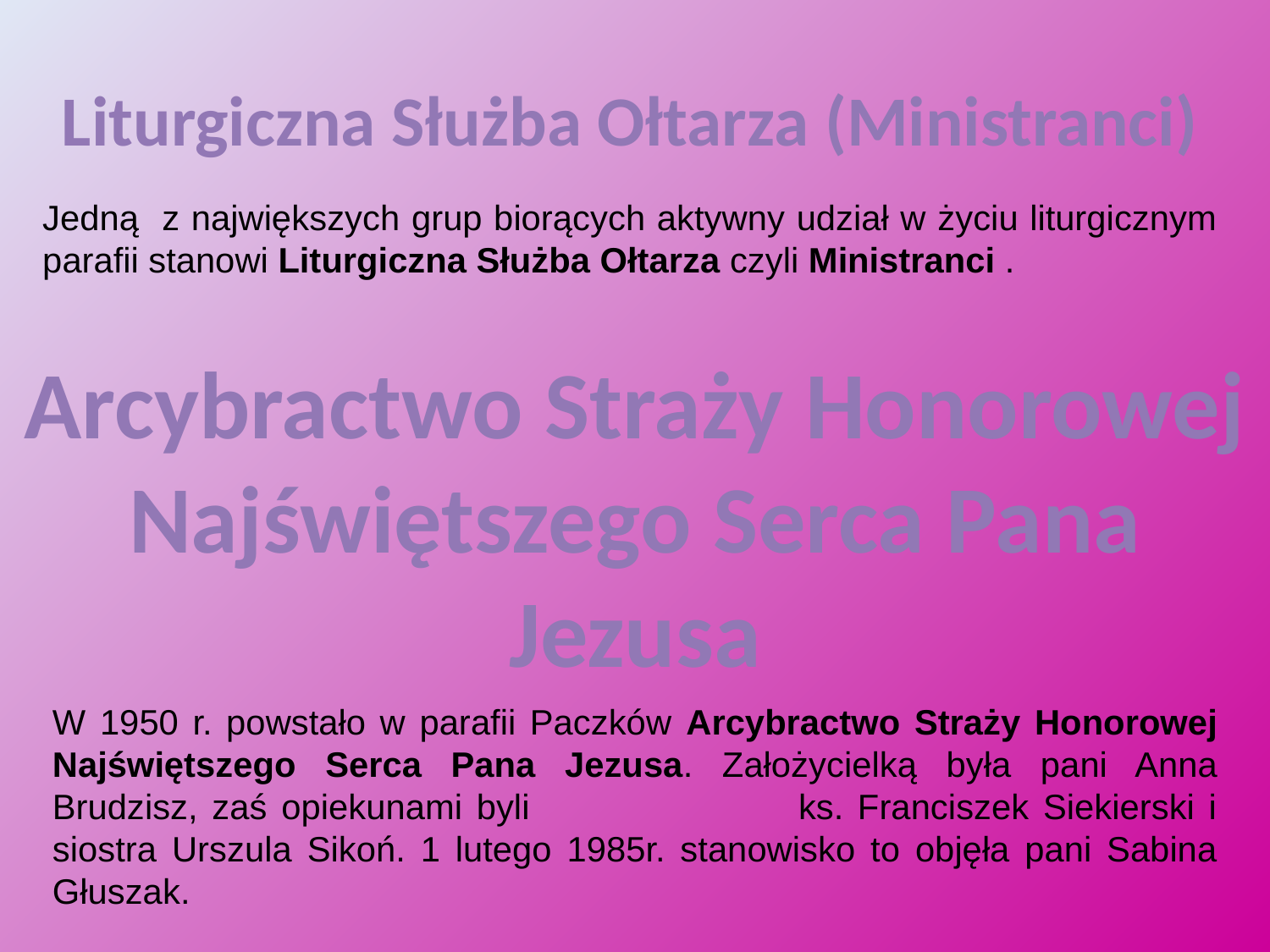

Liturgiczna Służba Ołtarza (Ministranci)
Jedną  z największych grup biorących aktywny udział w życiu liturgicznym parafii stanowi Liturgiczna Służba Ołtarza czyli Ministranci .
Arcybractwo Straży Honorowej Najświętszego Serca Pana Jezusa
W 1950 r. powstało w parafii Paczków Arcybractwo Straży Honorowej Najświętszego Serca Pana Jezusa. Założycielką była pani Anna Brudzisz, zaś opiekunami byli                   ks. Franciszek Siekierski i siostra Urszula Sikoń. 1 lutego 1985r. stanowisko to objęła pani Sabina Głuszak.